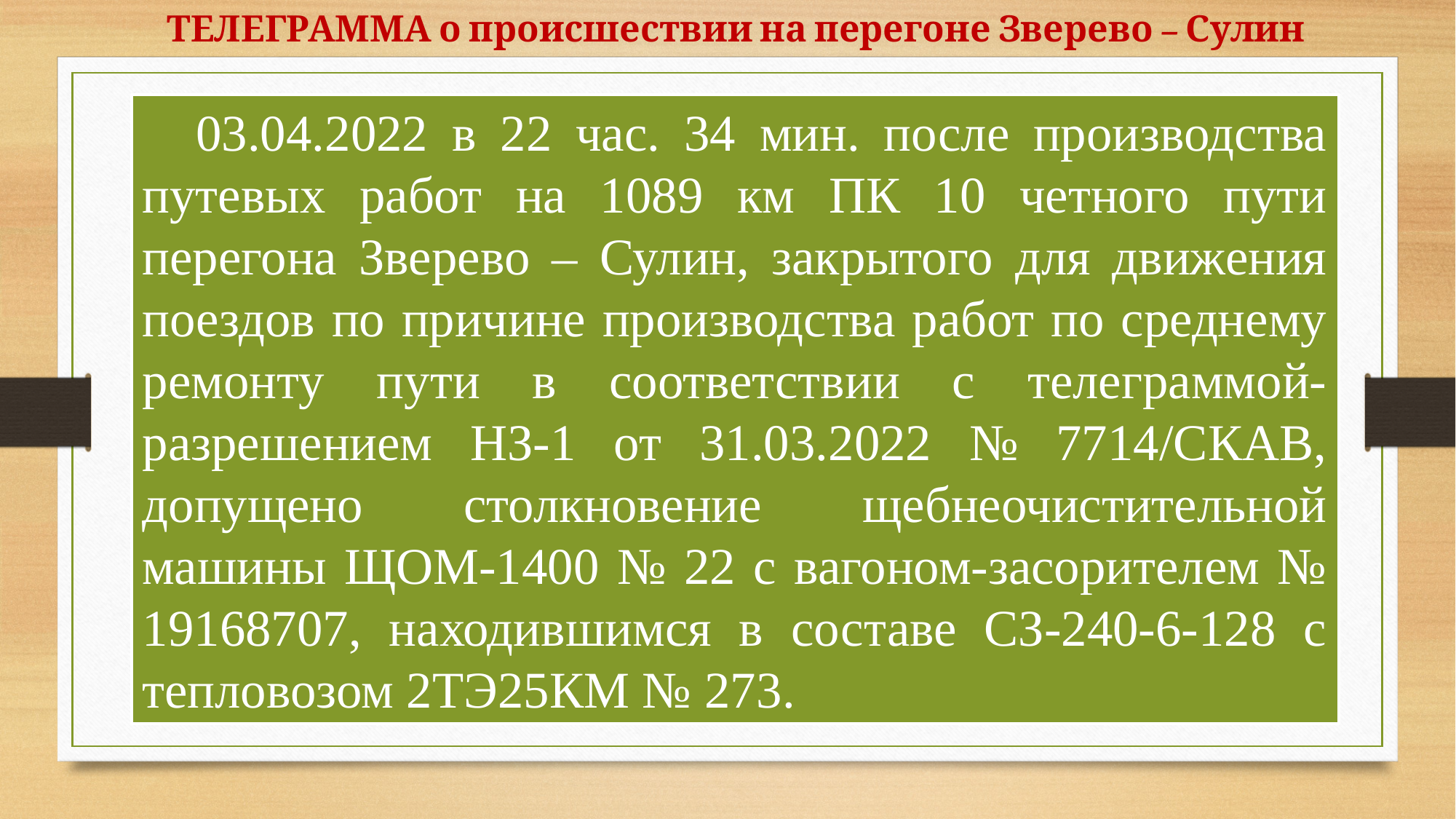

ТЕЛЕГРАММА о происшествии на перегоне Зверево – Сулин
03.04.2022 в 22 час. 34 мин. после производства путевых работ на 1089 км ПК 10 четного пути перегона Зверево – Сулин, закрытого для движения поездов по причине производства работ по среднему ремонту пути в соответствии с телеграммой-разрешением НЗ-1 от 31.03.2022 № 7714/СКАВ, допущено столкновение щебнеочистительной машины ЩОМ-1400 № 22 с вагоном-засорителем № 19168707, находившимся в составе СЗ-240-6-128 с тепловозом 2ТЭ25КМ № 273.